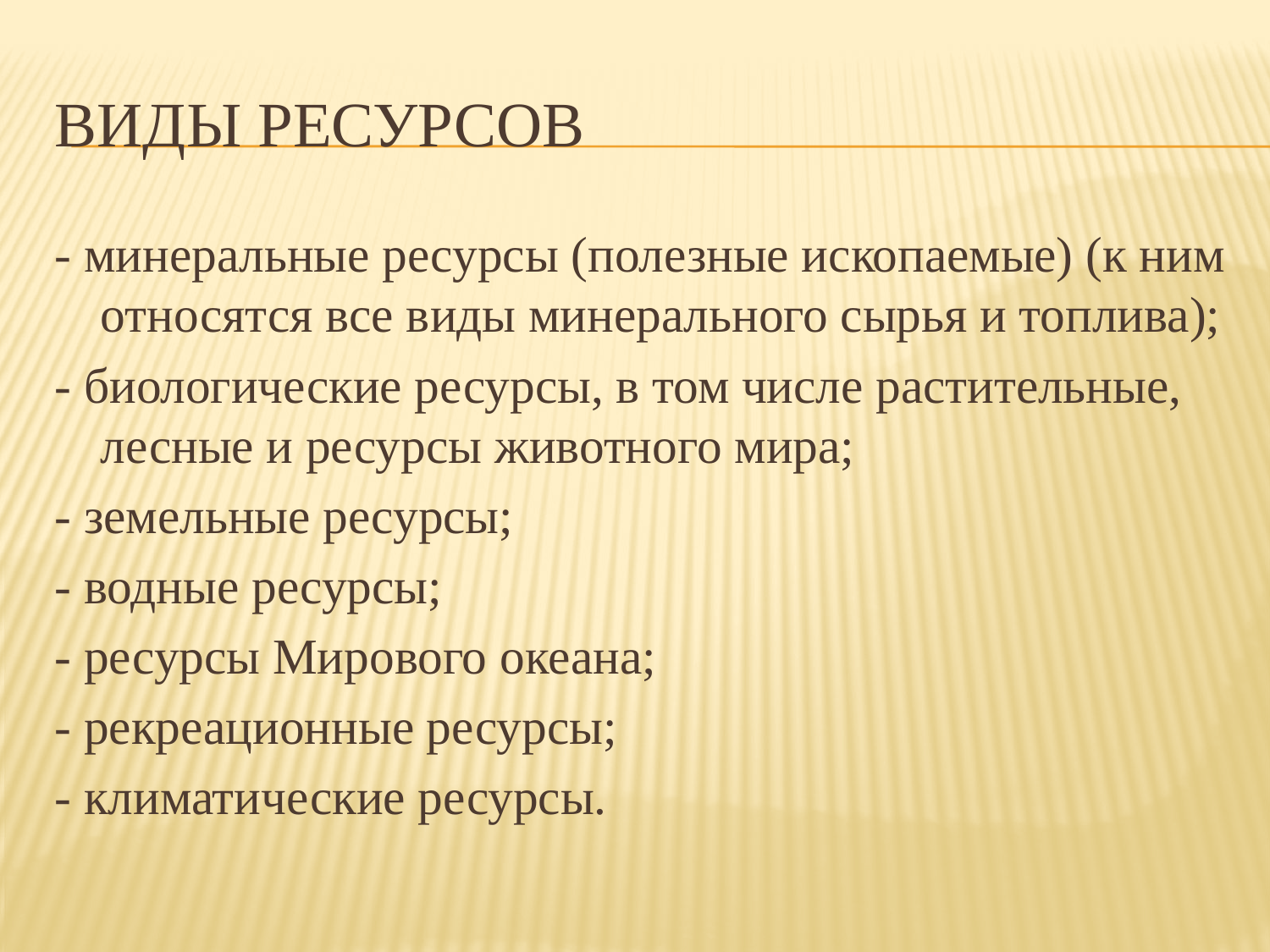

# Виды ресурсов
- минеральные ресурсы (полезные ископаемые) (к ним относятся все виды минерального сырья и топлива);
- биологические ресурсы, в том числе растительные, лесные и ресурсы животного мира;
- земельные ресурсы;
- водные ресурсы;
- ресурсы Мирового океана;
- рекреационные ресурсы;
- климатические ресурсы.